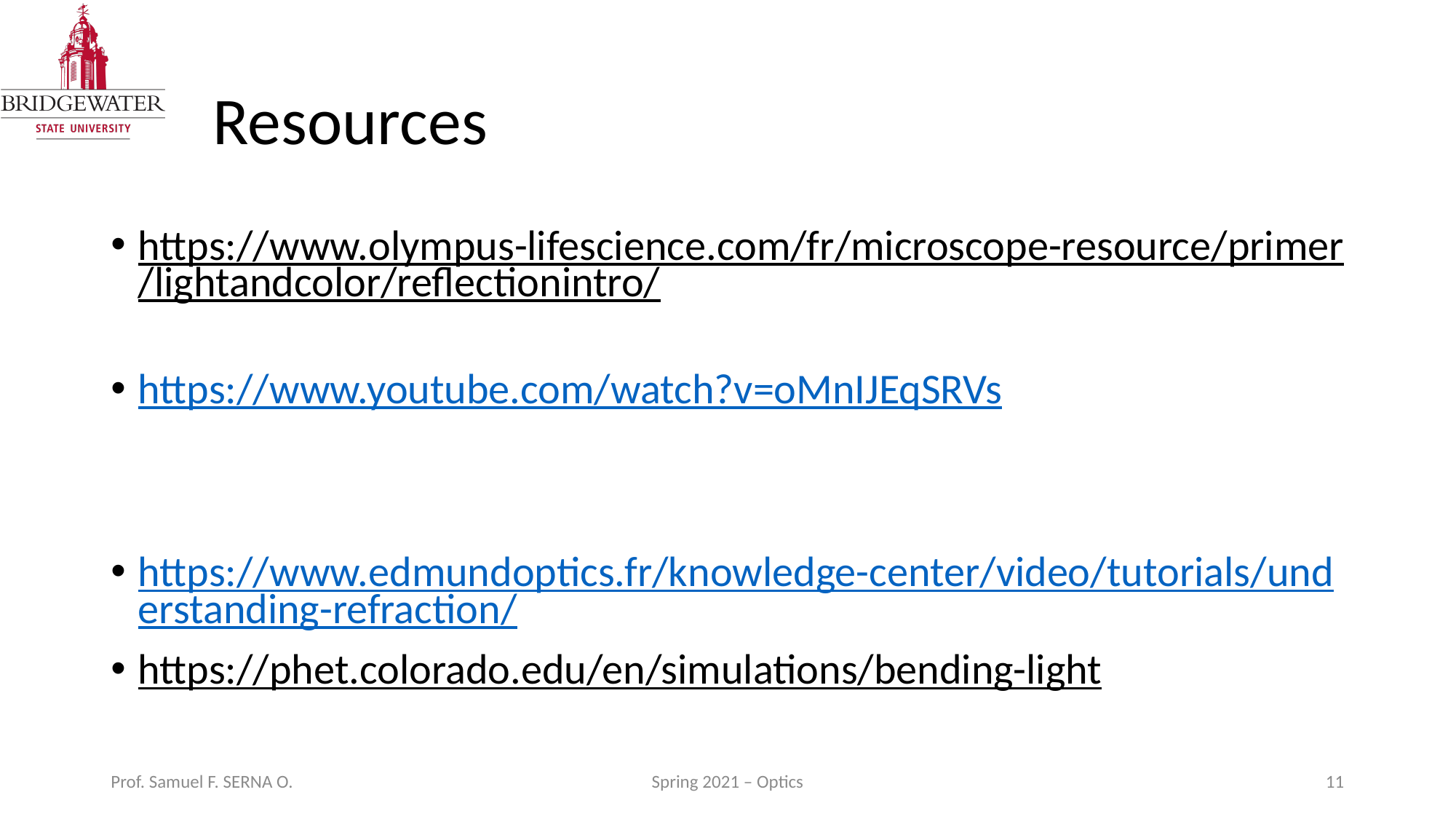

# Resources
https://www.olympus-lifescience.com/fr/microscope-resource/primer/lightandcolor/reflectionintro/
https://www.youtube.com/watch?v=oMnIJEqSRVs

https://www.edmundoptics.fr/knowledge-center/video/tutorials/understanding-refraction/
https://phet.colorado.edu/en/simulations/bending-light
Prof. Samuel F. SERNA O.
Spring 2021 – Optics
11